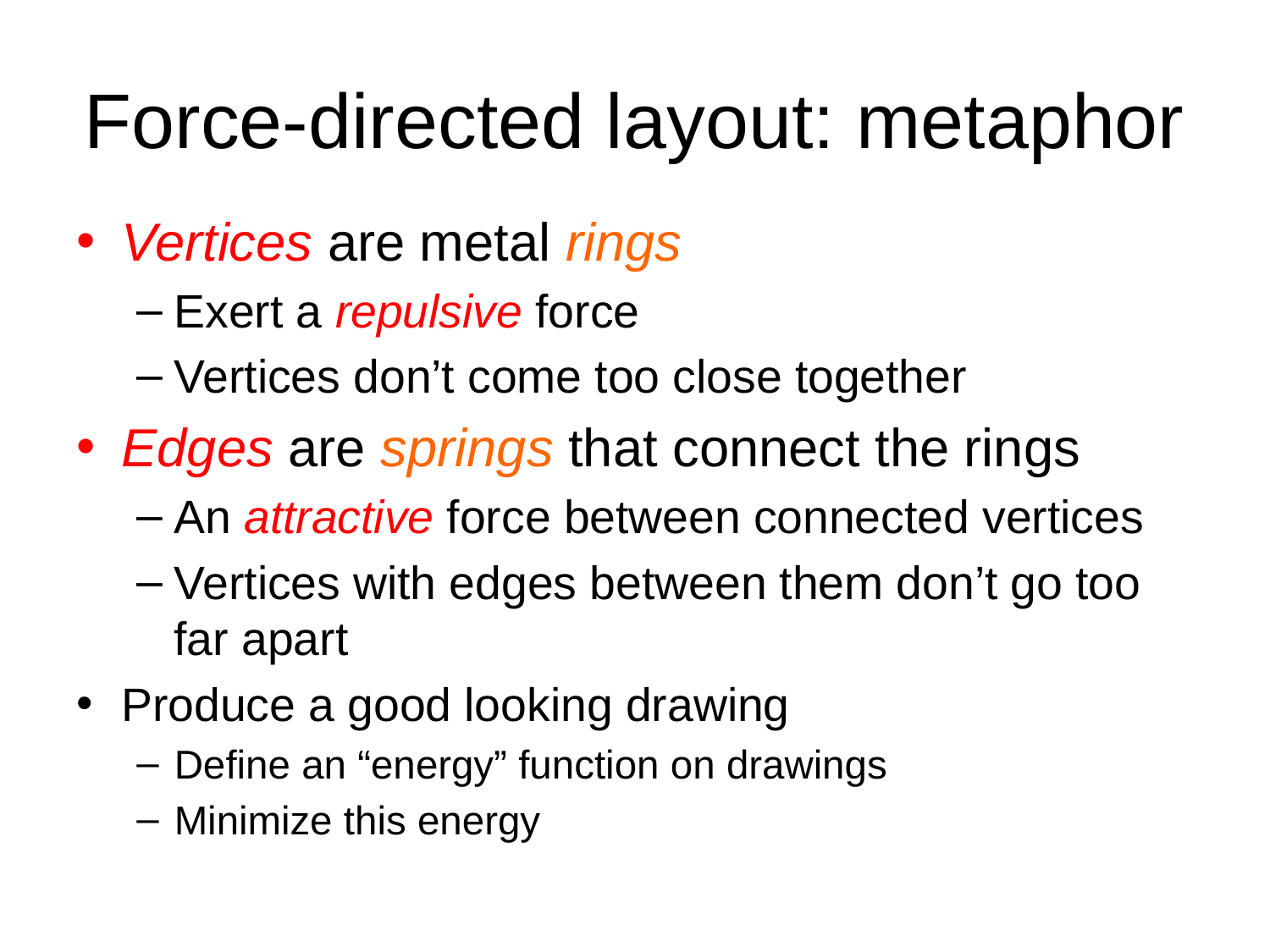

# Force-directed layout: metaphor
Vertices are metal rings
Exert a repulsive force
Vertices don’t come too close together
Edges are springs that connect the rings
An attractive force between connected vertices
Vertices with edges between them don’t go too far apart
Produce a good looking drawing
Define an “energy” function on drawings
Minimize this energy